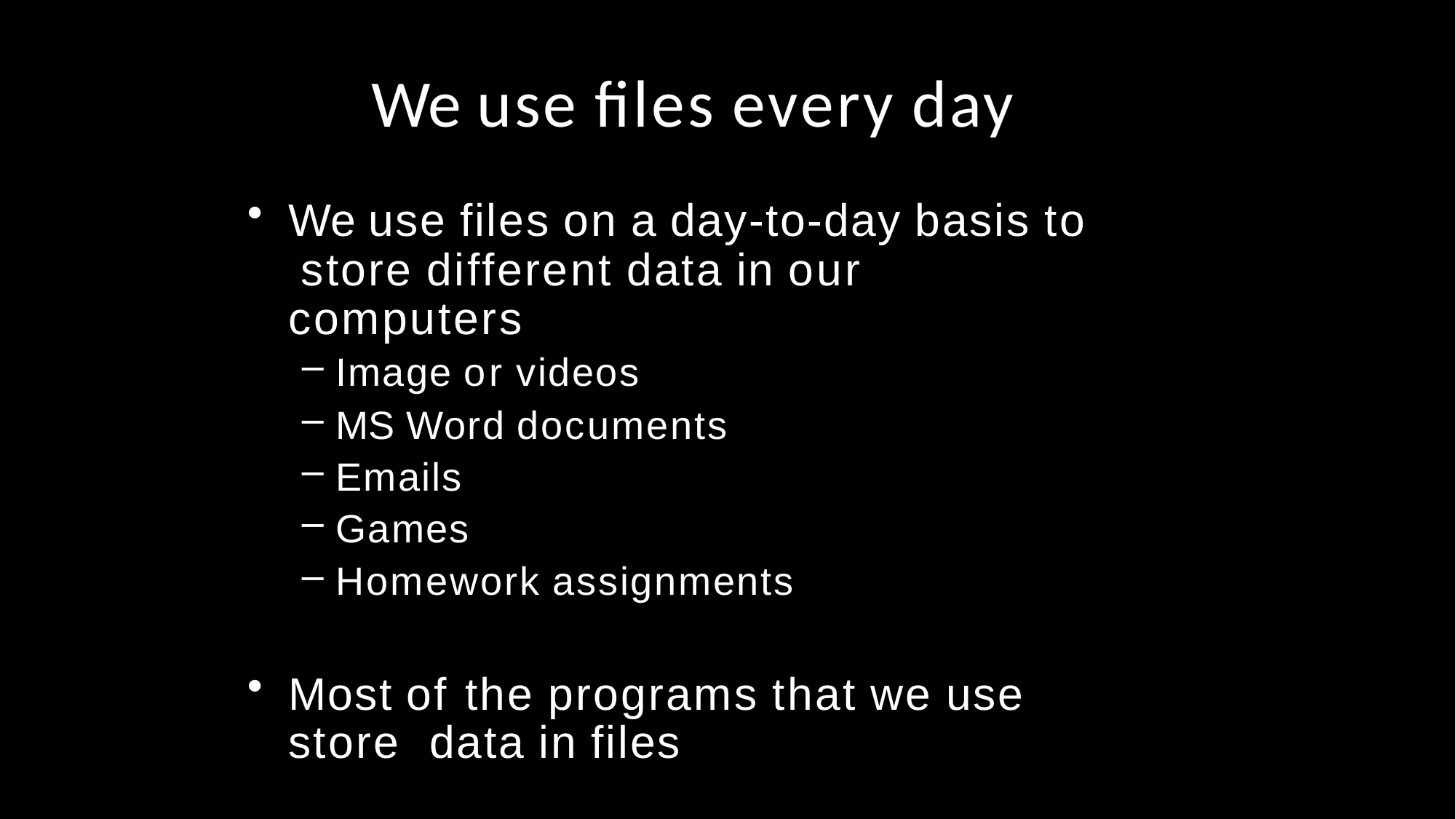

# We use files every day
We use files on a day-to-day basis to  store different data in our computers
Image or videos
MS Word documents
Emails
Games
Homework assignments

Most of the programs that we use store  data in files